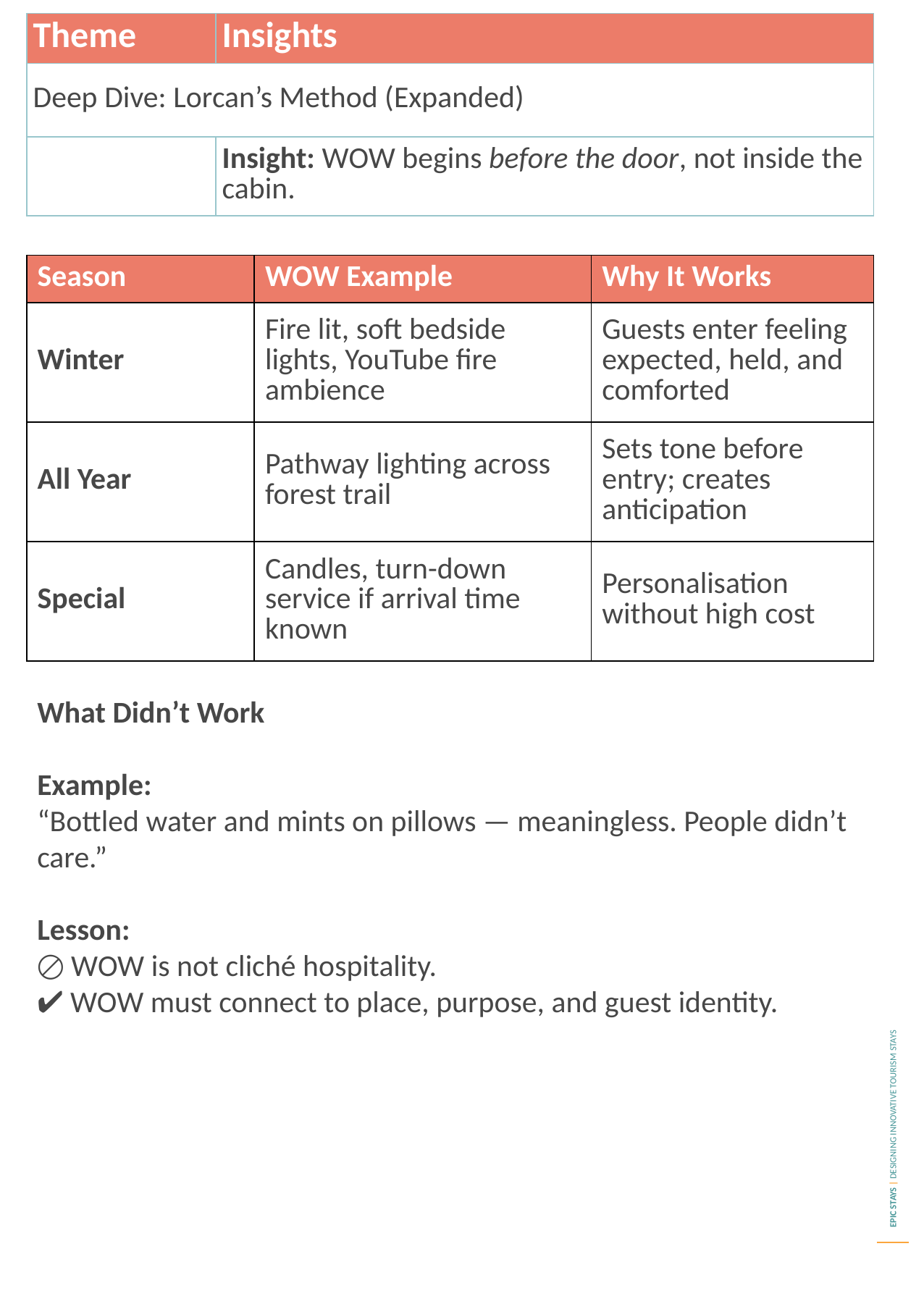

| Theme | Insights |
| --- | --- |
| Deep Dive: Lorcan’s Method (Expanded) |  |
|  | Insight: WOW begins before the door, not inside the cabin. |
| Season | WOW Example | Why It Works |
| --- | --- | --- |
| Winter | Fire lit, soft bedside lights, YouTube fire ambience | Guests enter feeling expected, held, and comforted |
| All Year | Pathway lighting across forest trail | Sets tone before entry; creates anticipation |
| Special | Candles, turn-down service if arrival time known | Personalisation without high cost |
What Didn’t Work

Example:
“Bottled water and mints on pillows — meaningless. People didn’t care.”

Lesson:
🚫 WOW is not cliché hospitality.
✔ WOW must connect to place, purpose, and guest identity.